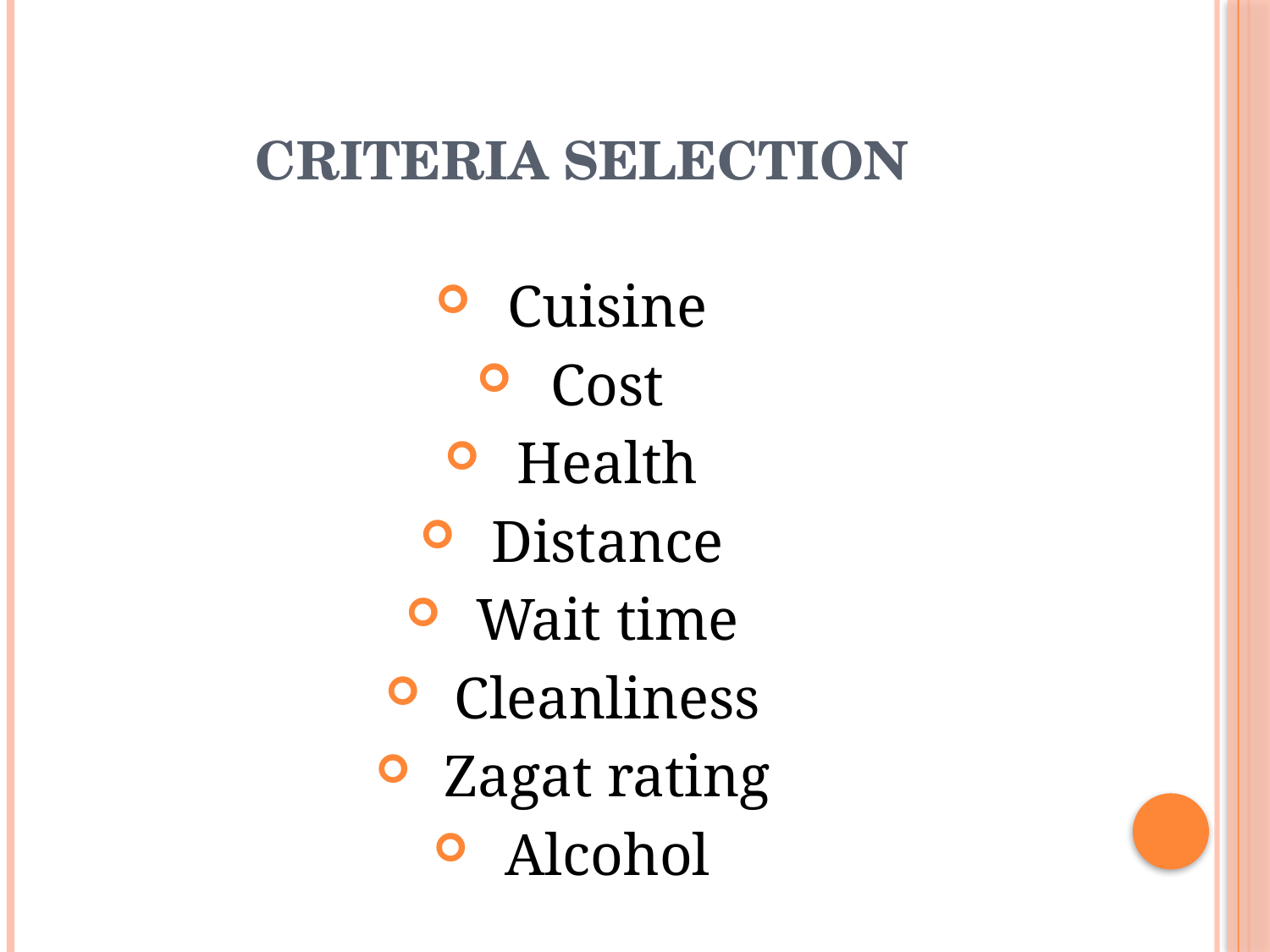

# Criteria Selection

 Cuisine
 Cost
 Health
 Distance
 Wait time
 Cleanliness
 Zagat rating
 Alcohol